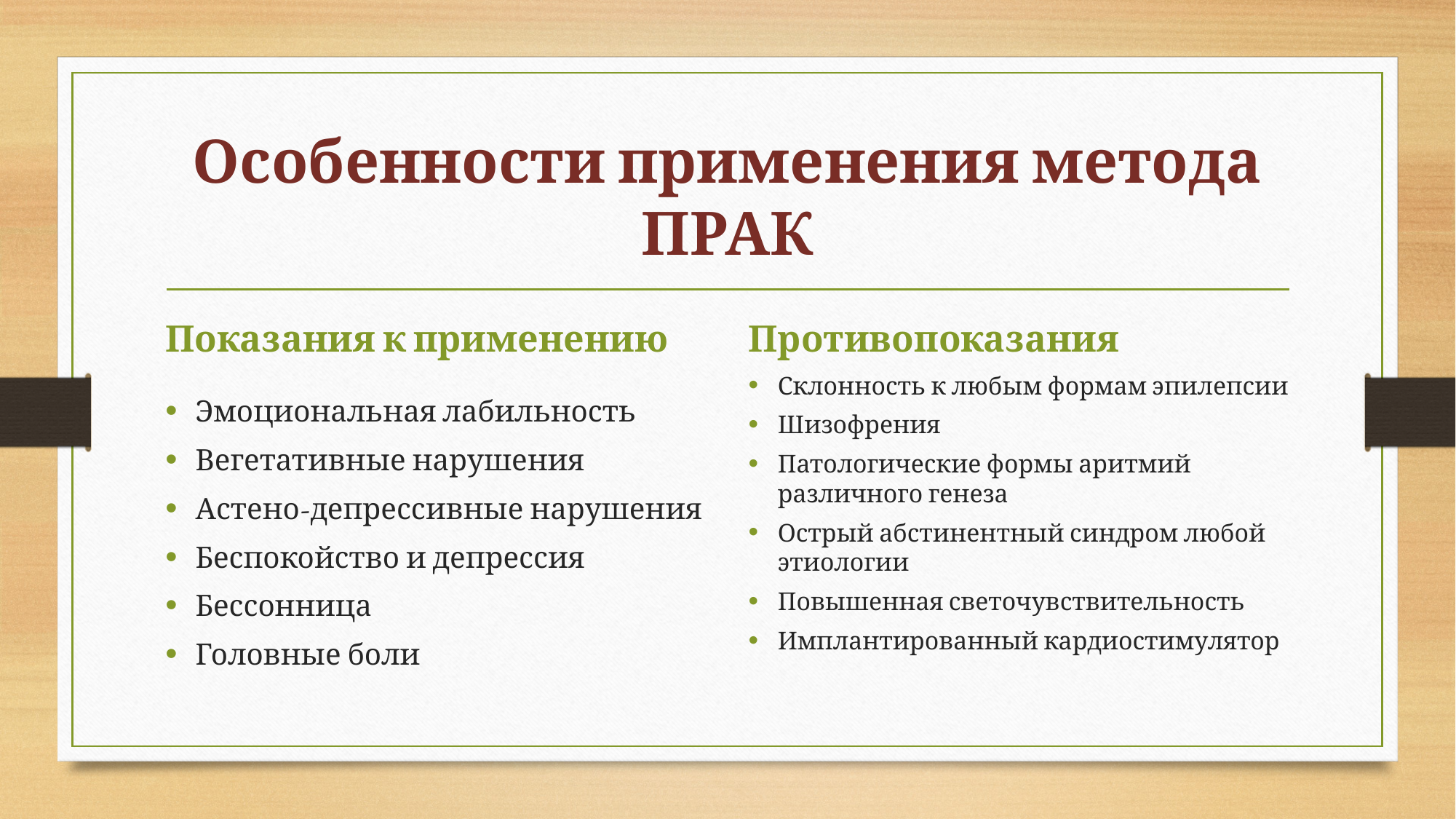

# Особенности применения метода ПРАК

Противопоказания

Показания к применению
Склонность к любым формам эпилепсии
Шизофрения
Патологические формы аритмий различного генеза
Острый абстинентный синдром любой этиологии
Повышенная светочувствительность
Имплантированный кардиостимулятор

Эмоциональная лабильность
Вегетативные нарушения
Астено-депрессивные нарушения
Беспокойство и депрессия
Бессонница
Головные боли